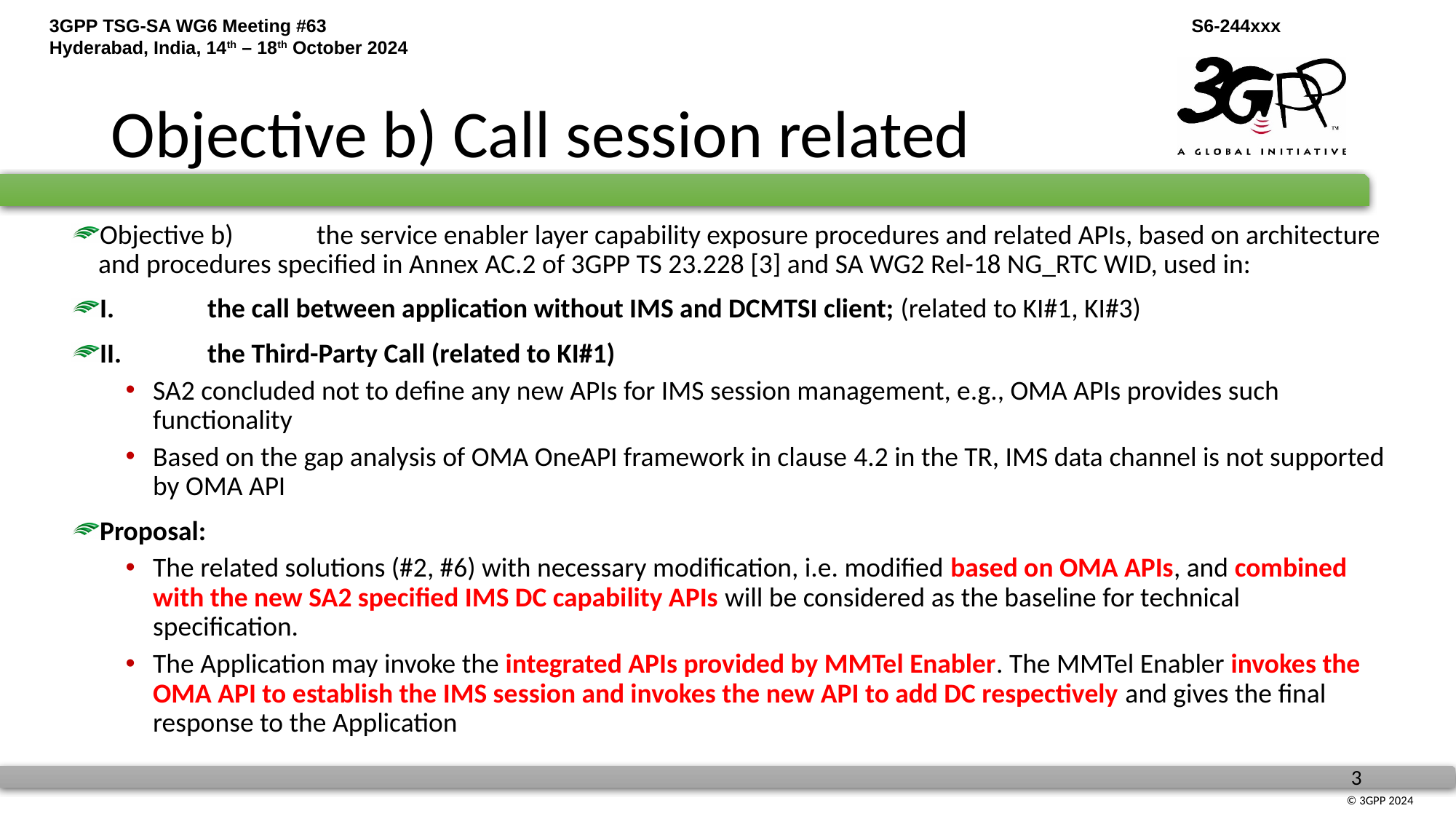

# Objective b) Call session related
Objective b)	the service enabler layer capability exposure procedures and related APIs, based on architecture and procedures specified in Annex AC.2 of 3GPP TS 23.228 [3] and SA WG2 Rel-18 NG_RTC WID, used in:
I.	the call between application without IMS and DCMTSI client; (related to KI#1, KI#3)
II.	the Third-Party Call (related to KI#1)
SA2 concluded not to define any new APIs for IMS session management, e.g., OMA APIs provides such functionality
Based on the gap analysis of OMA OneAPI framework in clause 4.2 in the TR, IMS data channel is not supported by OMA API
Proposal:
The related solutions (#2, #6) with necessary modification, i.e. modified based on OMA APIs, and combined with the new SA2 specified IMS DC capability APIs will be considered as the baseline for technical specification.
The Application may invoke the integrated APIs provided by MMTel Enabler. The MMTel Enabler invokes the OMA API to establish the IMS session and invokes the new API to add DC respectively and gives the final response to the Application